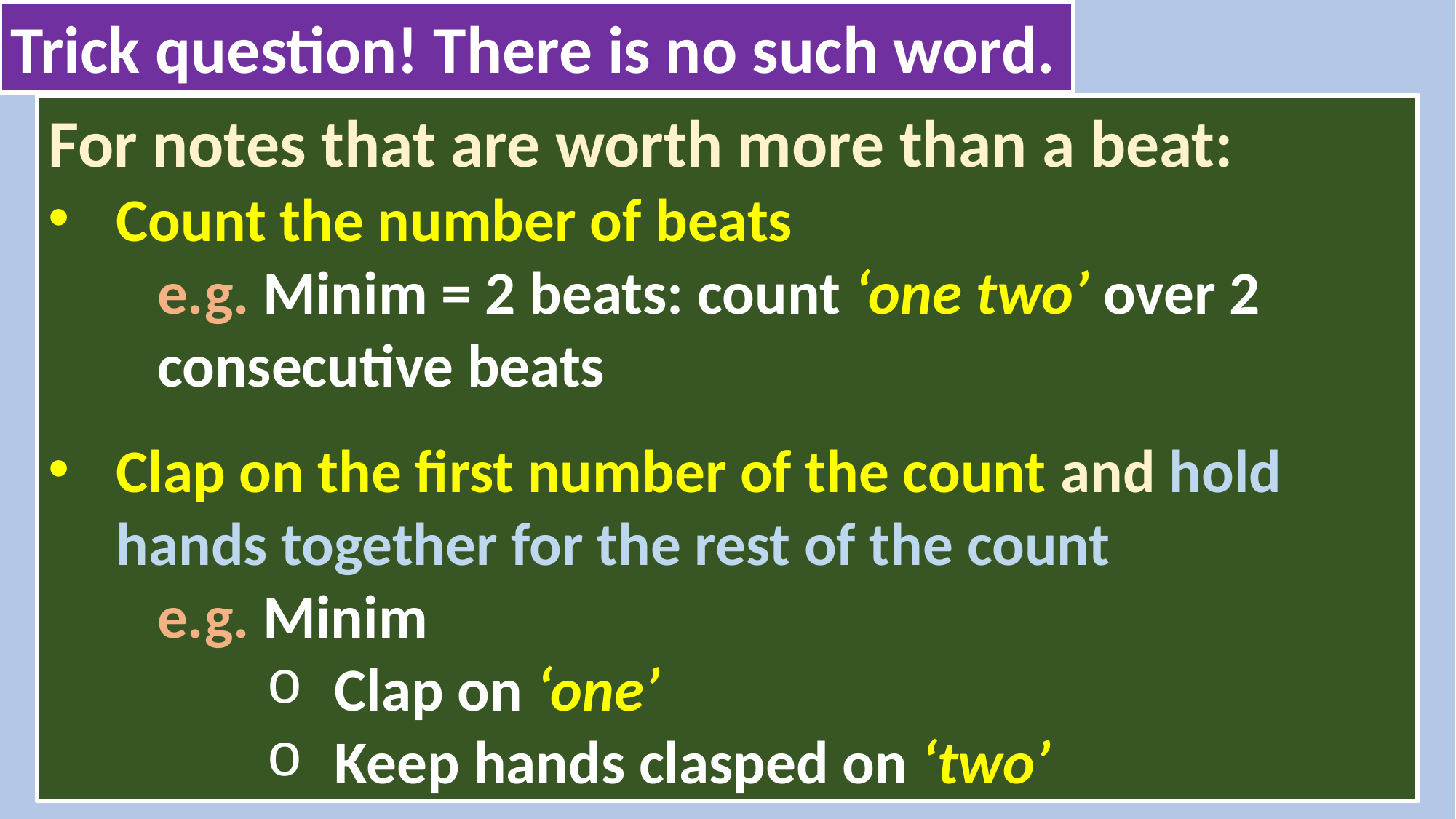

Trick question! There is no such word.
For notes that are worth more than a beat:
Count the number of beats
e.g. Minim = 2 beats: count ‘one two’ over 2 consecutive beats

Clap on the first number of the count and hold hands together for the rest of the count
e.g. Minim
Clap on ‘one’
Keep hands clasped on ‘two’